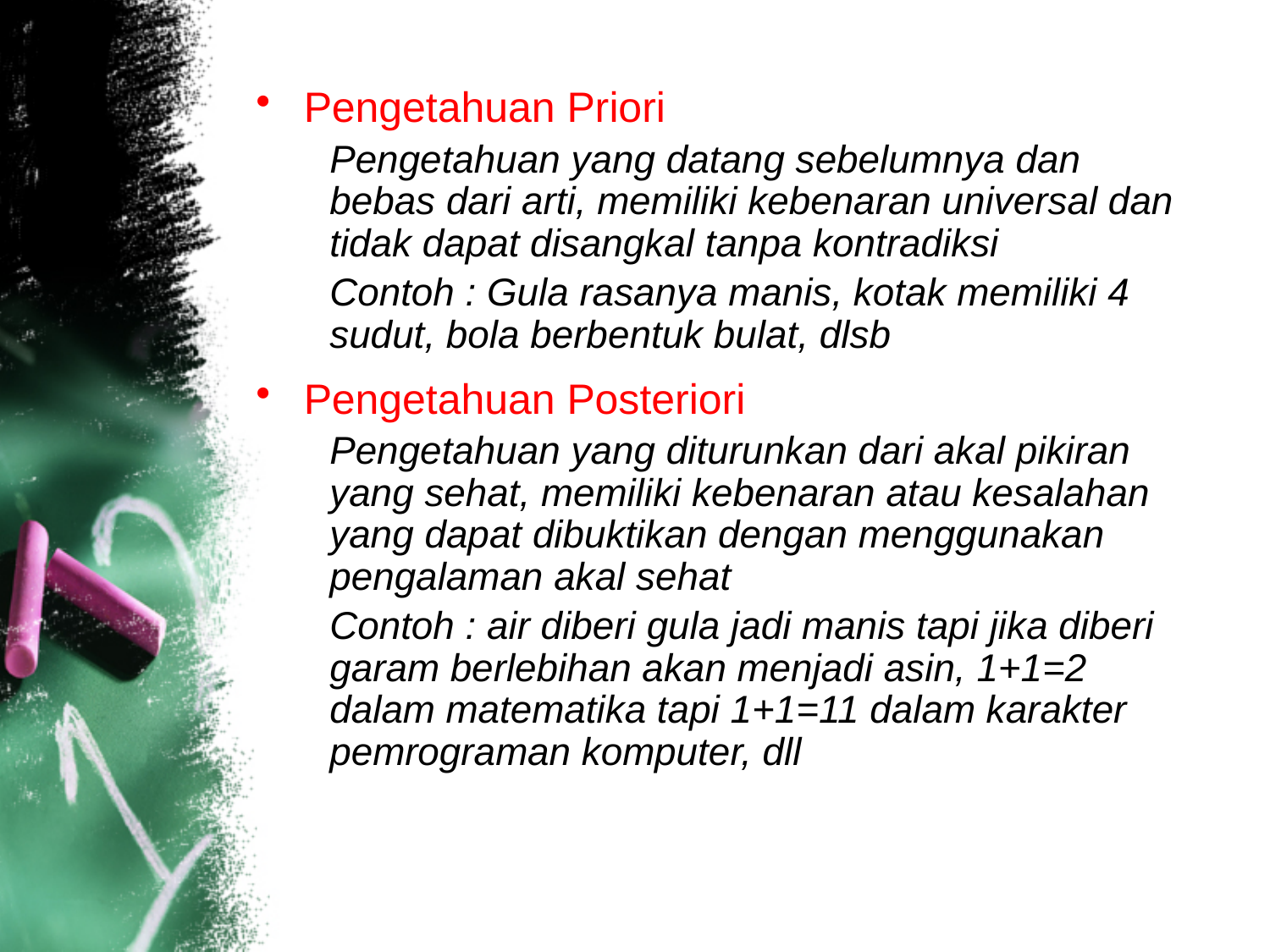

Pengetahuan Priori
Pengetahuan yang datang sebelumnya dan bebas dari arti, memiliki kebenaran universal dan tidak dapat disangkal tanpa kontradiksi
Contoh : Gula rasanya manis, kotak memiliki 4 sudut, bola berbentuk bulat, dlsb
Pengetahuan Posteriori
Pengetahuan yang diturunkan dari akal pikiran yang sehat, memiliki kebenaran atau kesalahan yang dapat dibuktikan dengan menggunakan pengalaman akal sehat
Contoh : air diberi gula jadi manis tapi jika diberi garam berlebihan akan menjadi asin, 1+1=2 dalam matematika tapi 1+1=11 dalam karakter pemrograman komputer, dll